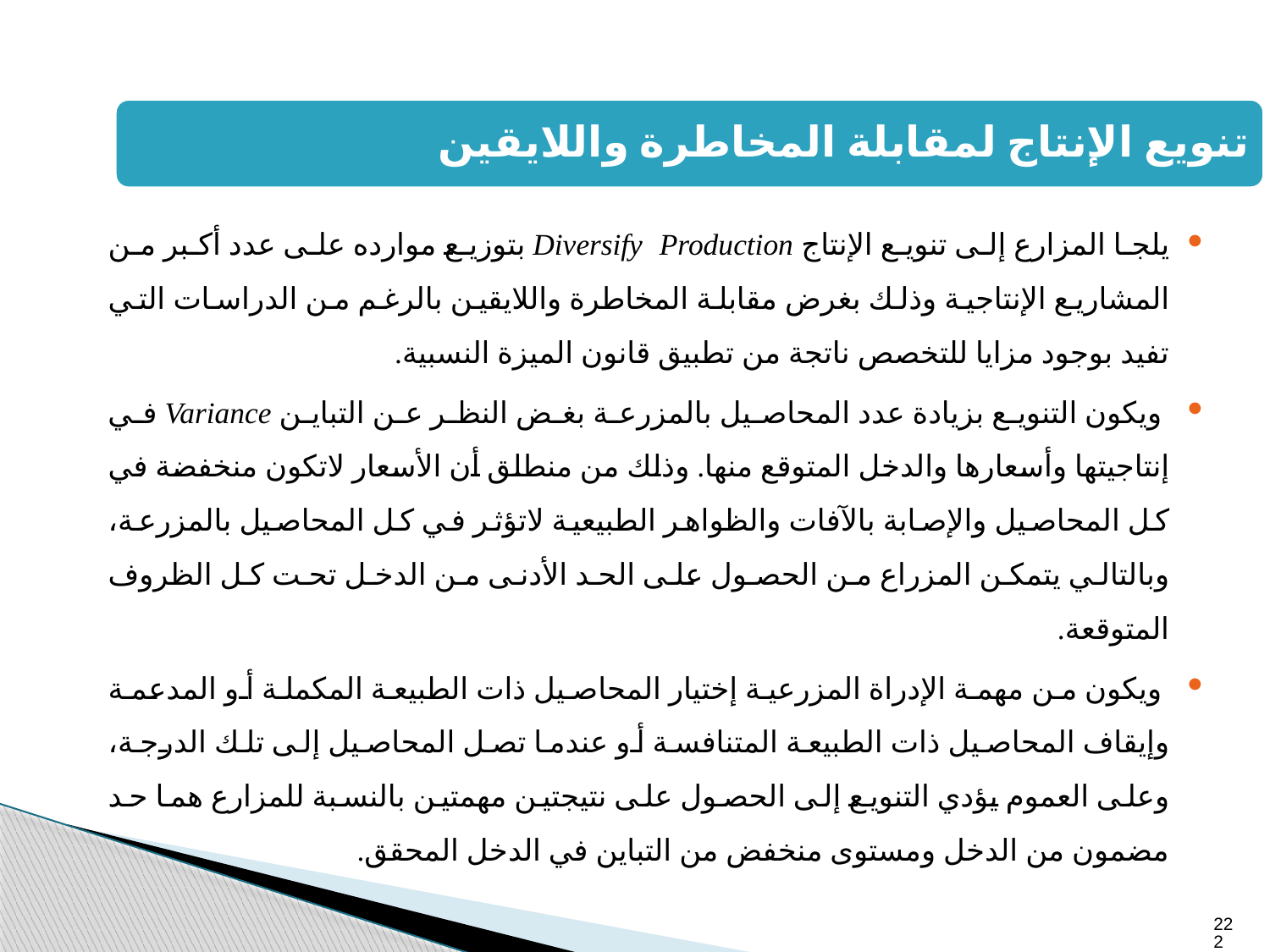

تنويع الإنتاج لمقابلة المخاطرة واللايقين
يلجا المزارع إلى تنويع الإنتاج Diversify Production بتوزيع موارده على عدد أكبر من المشاريع الإنتاجية وذلك بغرض مقابلة المخاطرة واللايقين بالرغم من الدراسات التي تفيد بوجود مزايا للتخصص ناتجة من تطبيق قانون الميزة النسبية.
 ويكون التنويع بزيادة عدد المحاصيل بالمزرعة بغض النظر عن التباين Variance في إنتاجيتها وأسعارها والدخل المتوقع منها. وذلك من منطلق أن الأسعار لاتكون منخفضة في كل المحاصيل والإصابة بالآفات والظواهر الطبيعية لاتؤثر في كل المحاصيل بالمزرعة، وبالتالي يتمكن المزراع من الحصول على الحد الأدنى من الدخل تحت كل الظروف المتوقعة.
 ويكون من مهمة الإدراة المزرعية إختيار المحاصيل ذات الطبيعة المكملة أو المدعمة وإيقاف المحاصيل ذات الطبيعة المتنافسة أو عندما تصل المحاصيل إلى تلك الدرجة، وعلى العموم يؤدي التنويع إلى الحصول على نتيجتين مهمتين بالنسبة للمزارع هما حد مضمون من الدخل ومستوى منخفض من التباين في الدخل المحقق.
222